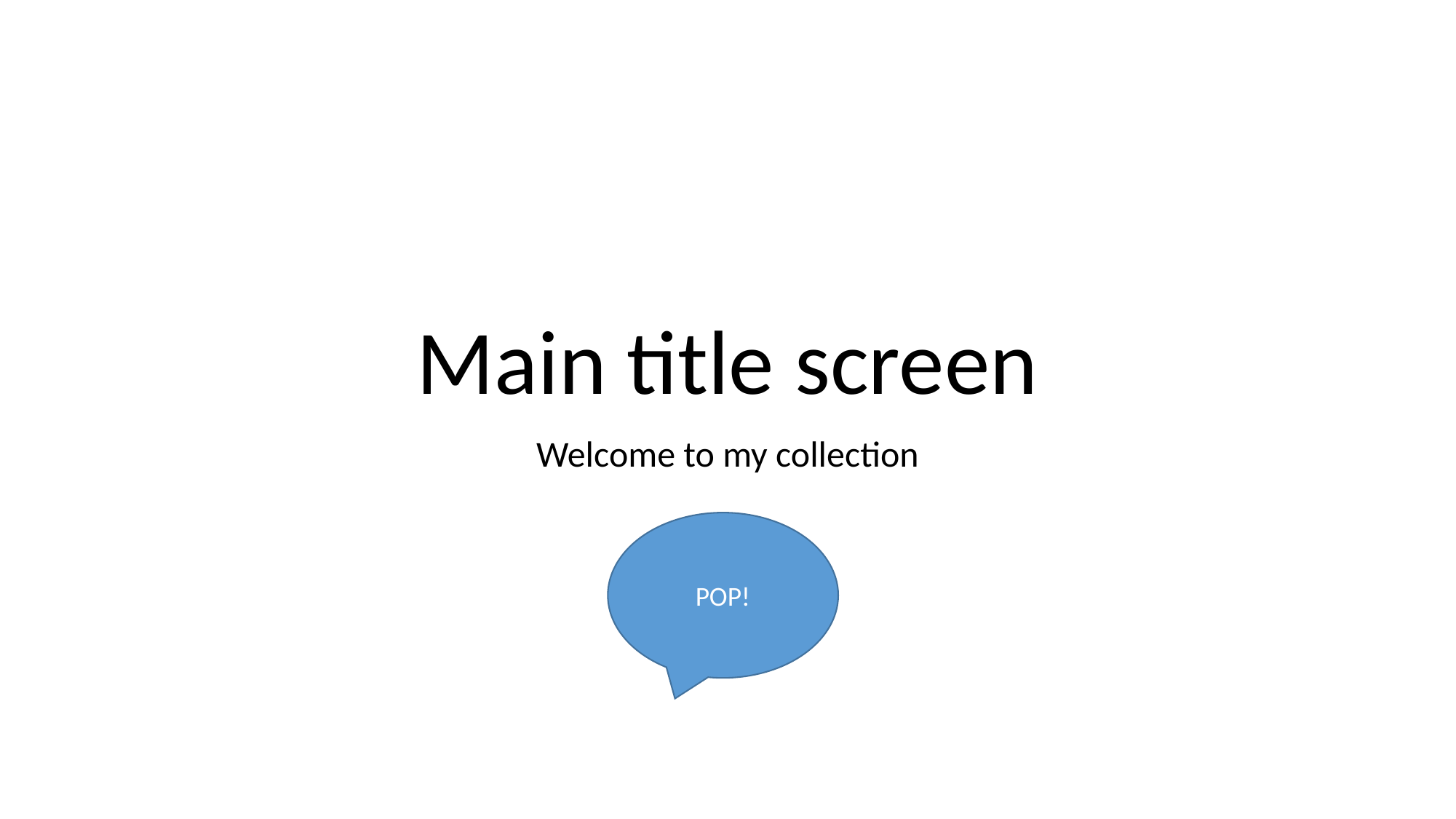

# Main title screen
Welcome to my collection
POP!